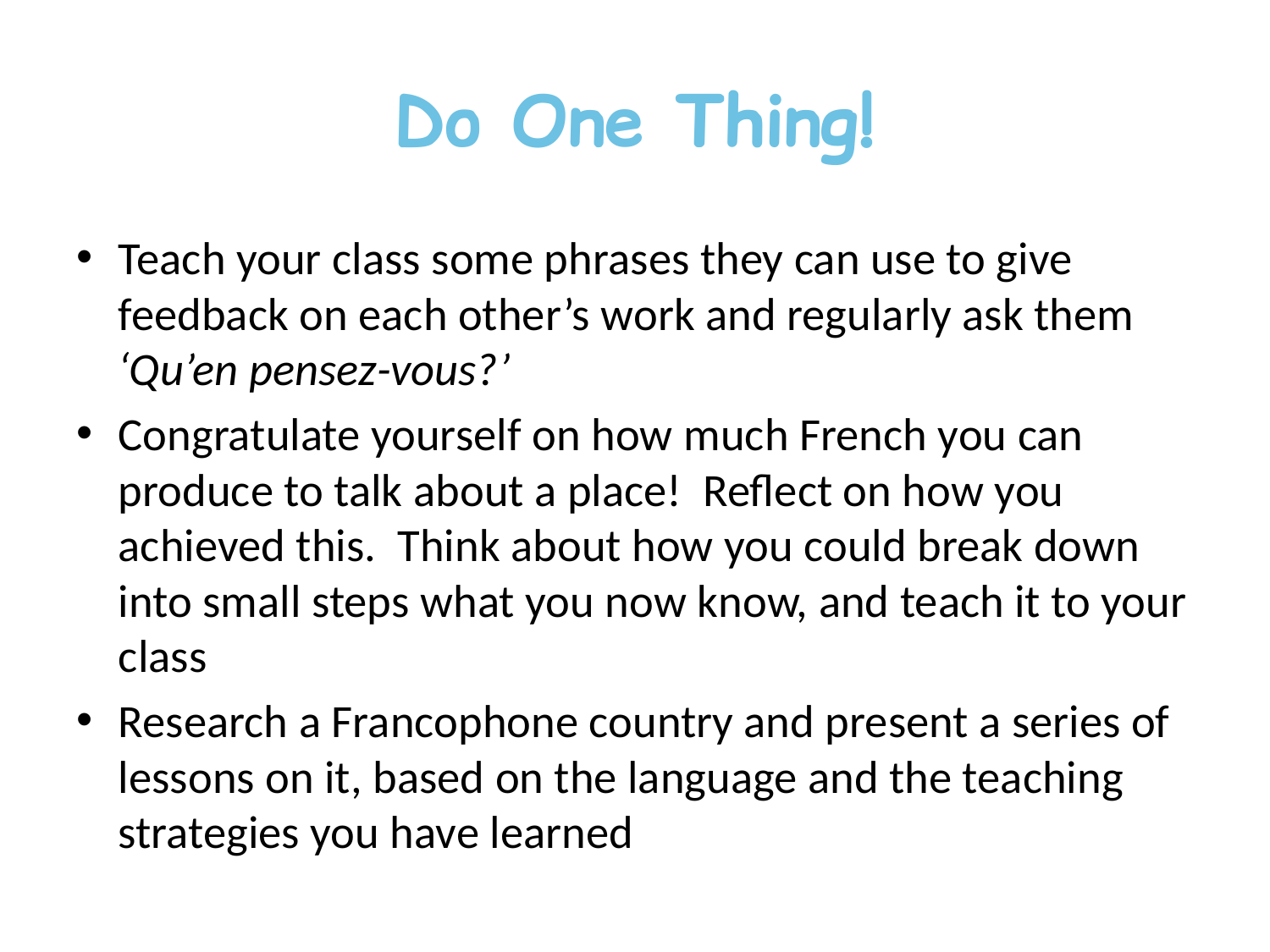

# Do One Thing!
Teach your class some phrases they can use to give feedback on each other’s work and regularly ask them ‘Qu’en pensez-vous?’
Congratulate yourself on how much French you can produce to talk about a place!  Reflect on how you achieved this.  Think about how you could break down into small steps what you now know, and teach it to your class
Research a Francophone country and present a series of lessons on it, based on the language and the teaching strategies you have learned